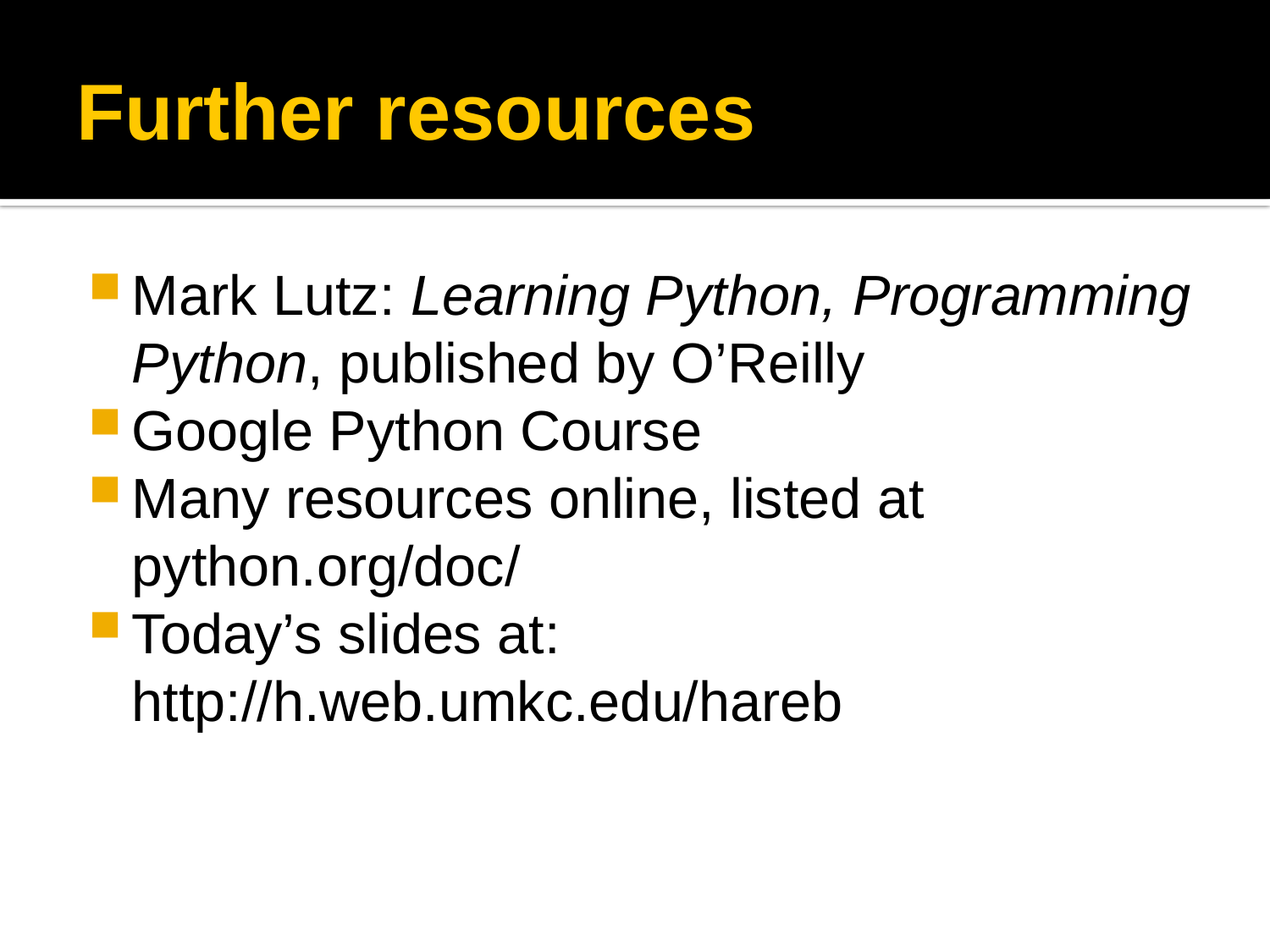

# Further resources
Mark Lutz: Learning Python, Programming Python, published by O’Reilly
Google Python Course
Many resources online, listed at python.org/doc/
Today’s slides at: http://h.web.umkc.edu/hareb